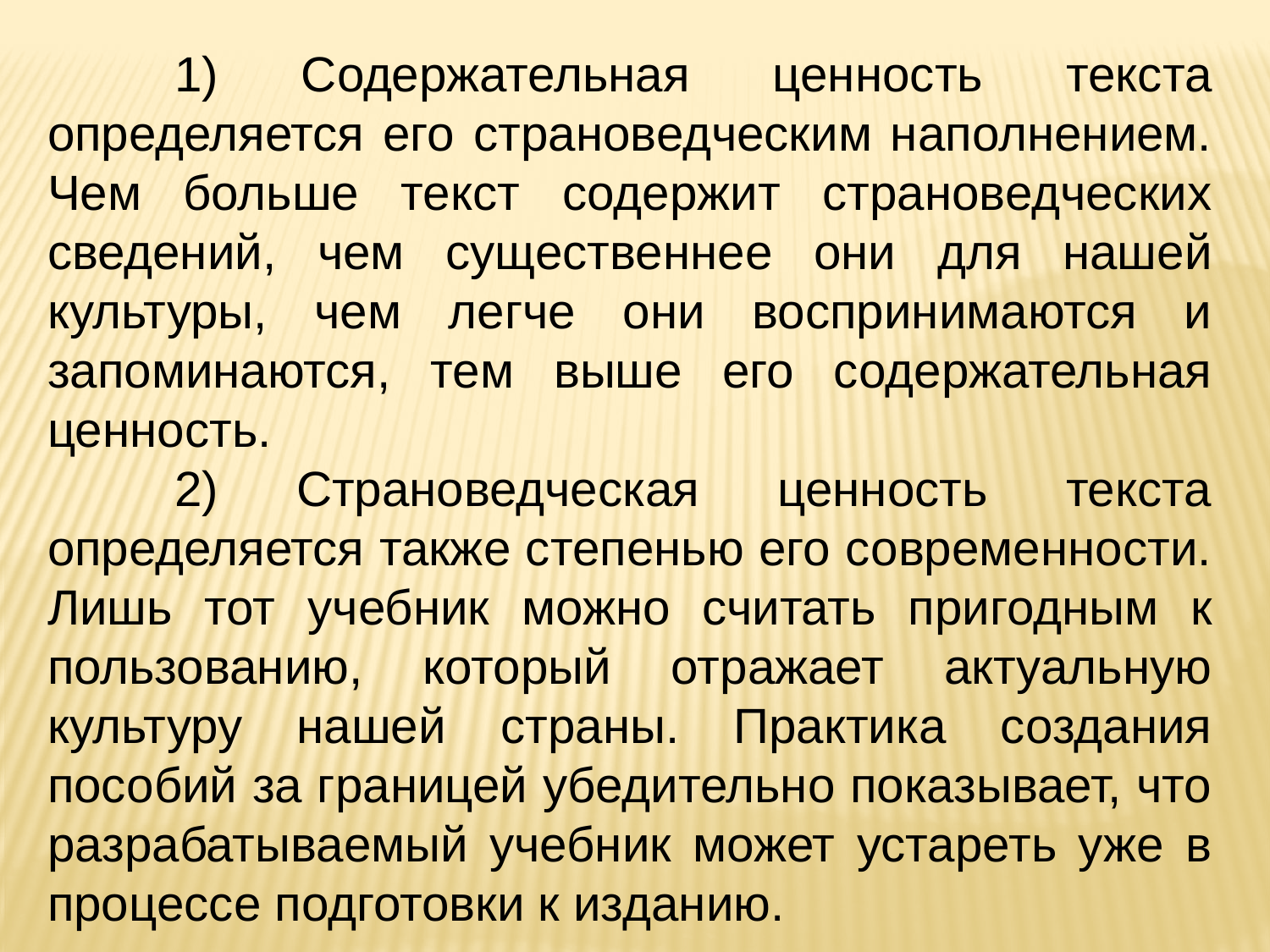

1) Содержательная ценность текста определяется его страноведческим наполнением. Чем больше текст содержит страноведческих сведений, чем существеннее они для нашей культуры, чем легче они воспринимаются и запоминаются, тем выше его содержательная ценность.
	2) Страноведческая ценность текста определяется также степенью его современности. Лишь тот учебник можно считать пригодным к пользованию, который отражает актуальную культуру нашей страны. Практика создания пособий за границей убедительно показывает, что разрабатываемый учебник может устареть уже в процессе подготовки к изданию.